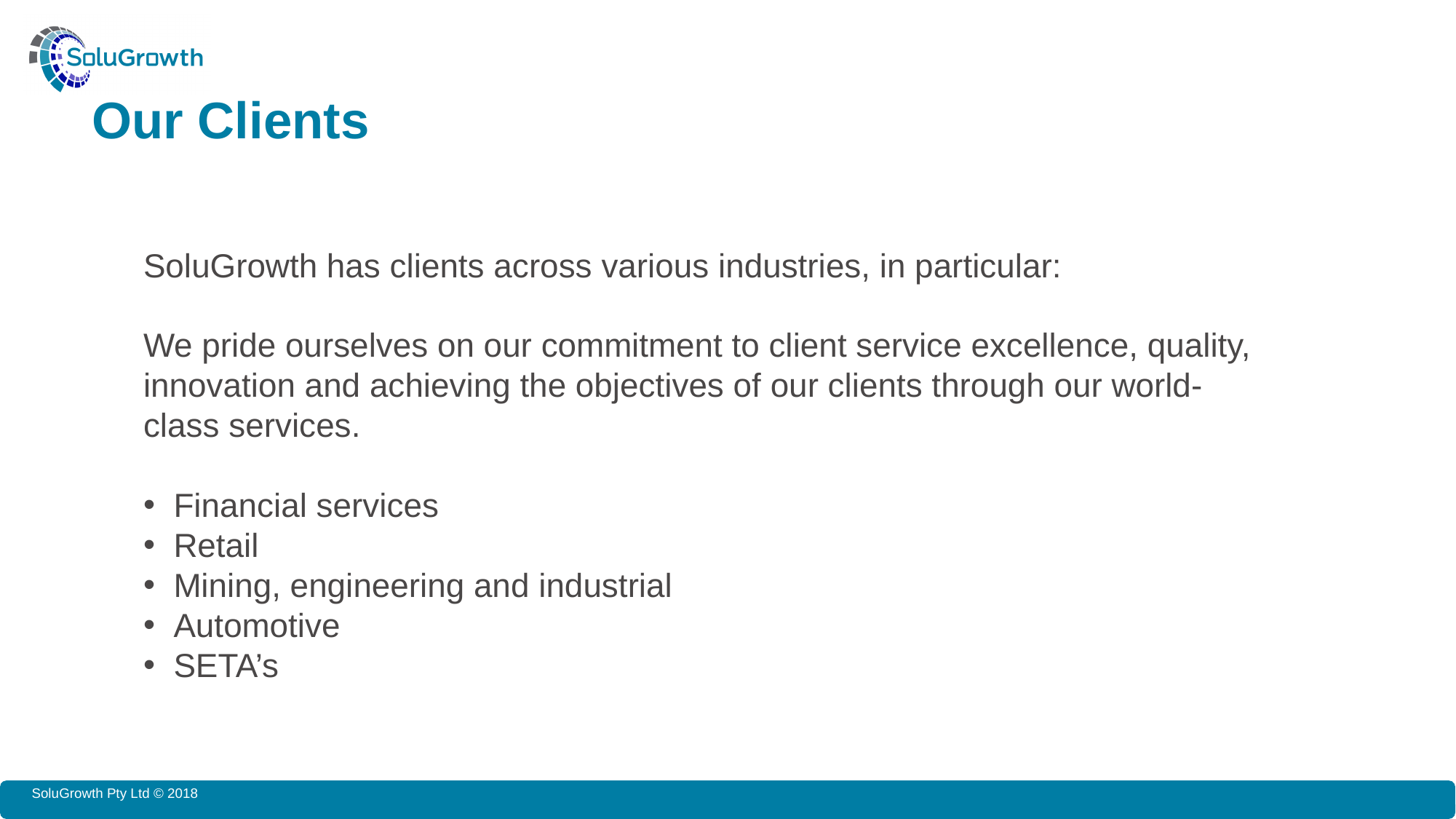

# Our Clients
SoluGrowth has clients across various industries, in particular:

We pride ourselves on our commitment to client service excellence, quality, innovation and achieving the objectives of our clients through our world-class services.

  Financial services
  Retail
  Mining, engineering and industrial
  Automotive
  SETA’s